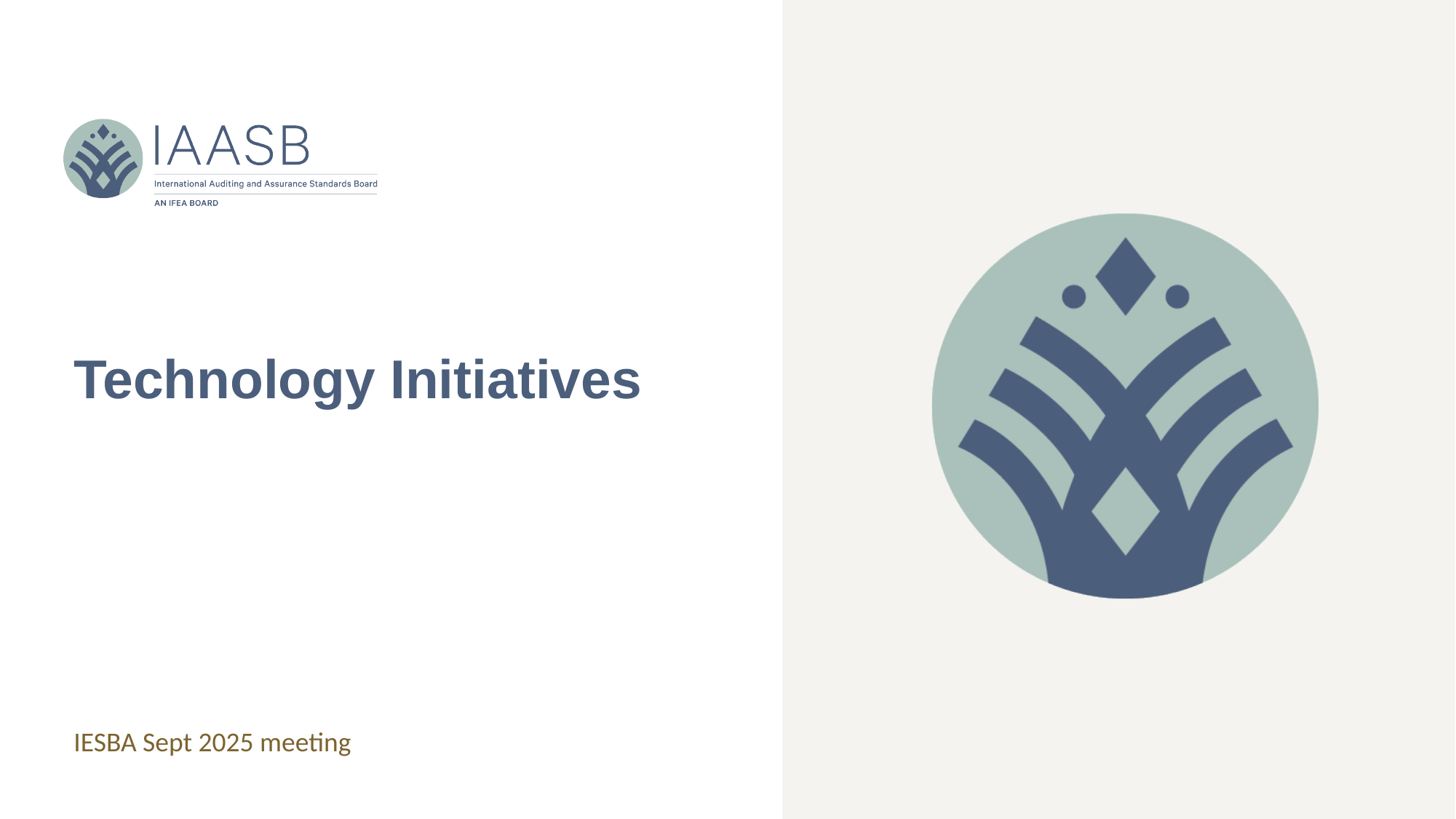

# Technology Initiatives
IESBA Sept 2025 meeting